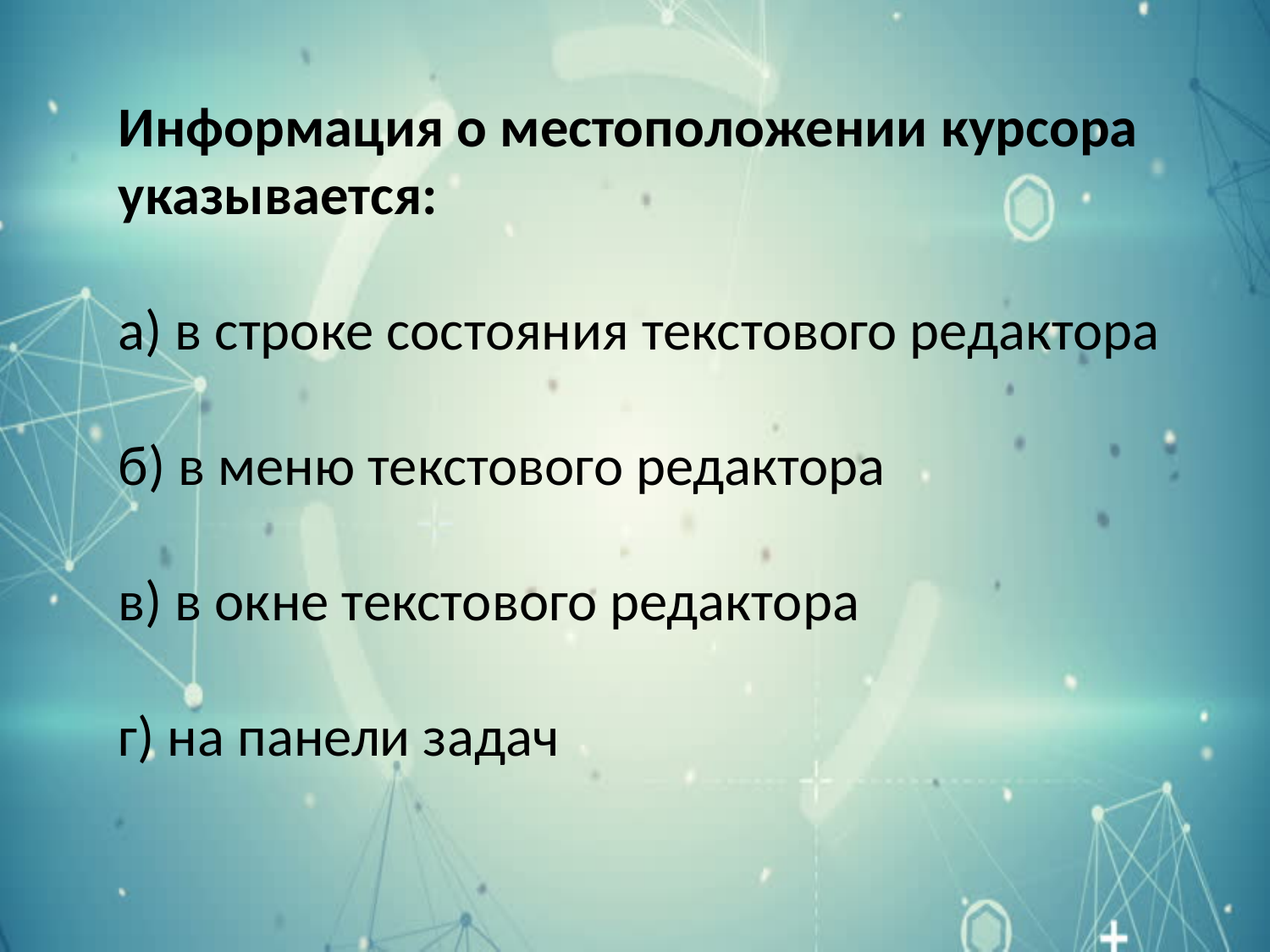

Информация о местоположении курсора указывается:

а) в строке состояния текстового редактора

б) в меню текстового редактора

в) в окне текстового редактора

г) на панели задач